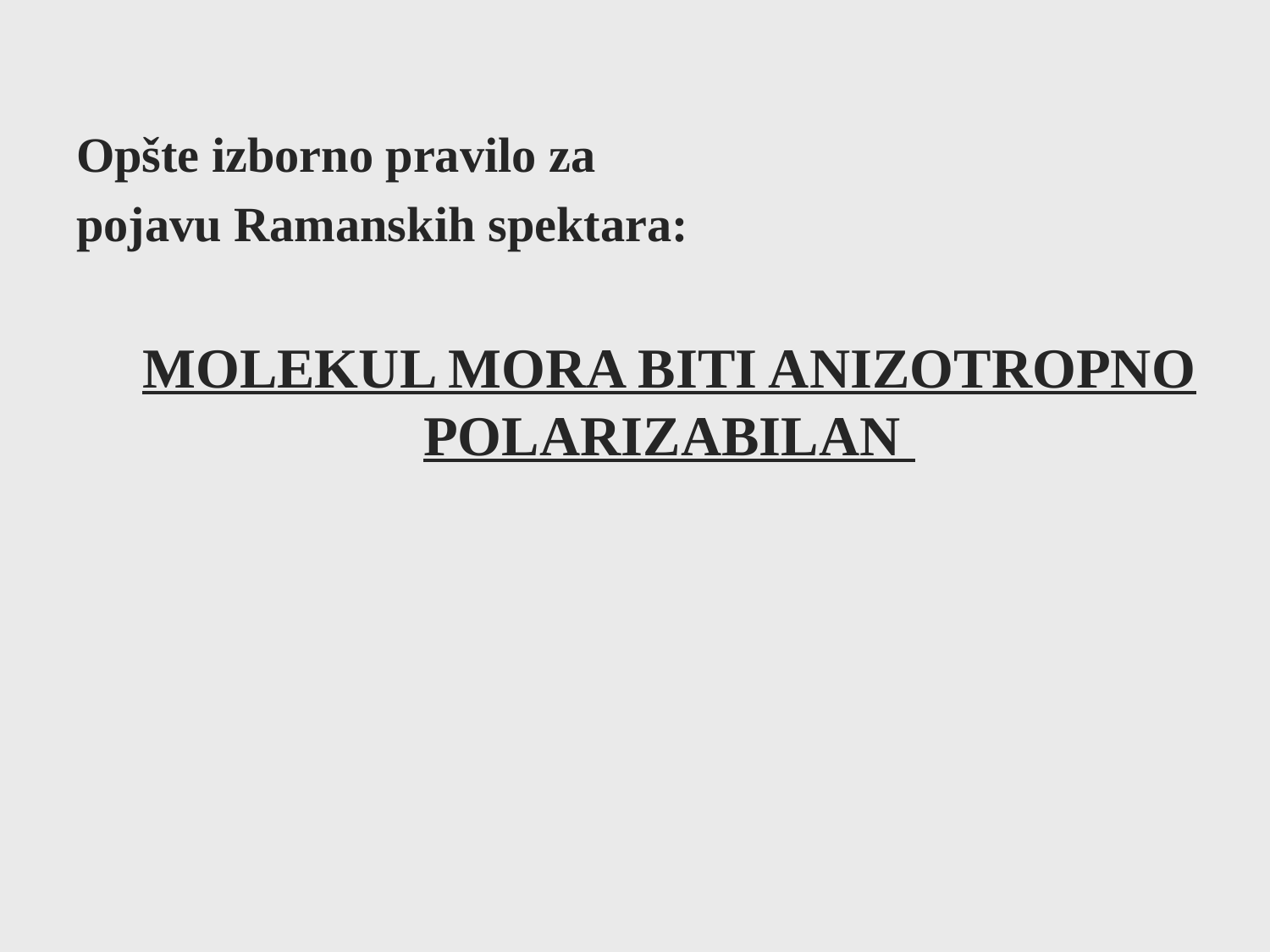

Opšte izborno pravilo za
pojavu Ramanskih spektara:

	MOLEKUL MORA BITI ANIZOTROPNO POLARIZABILAN